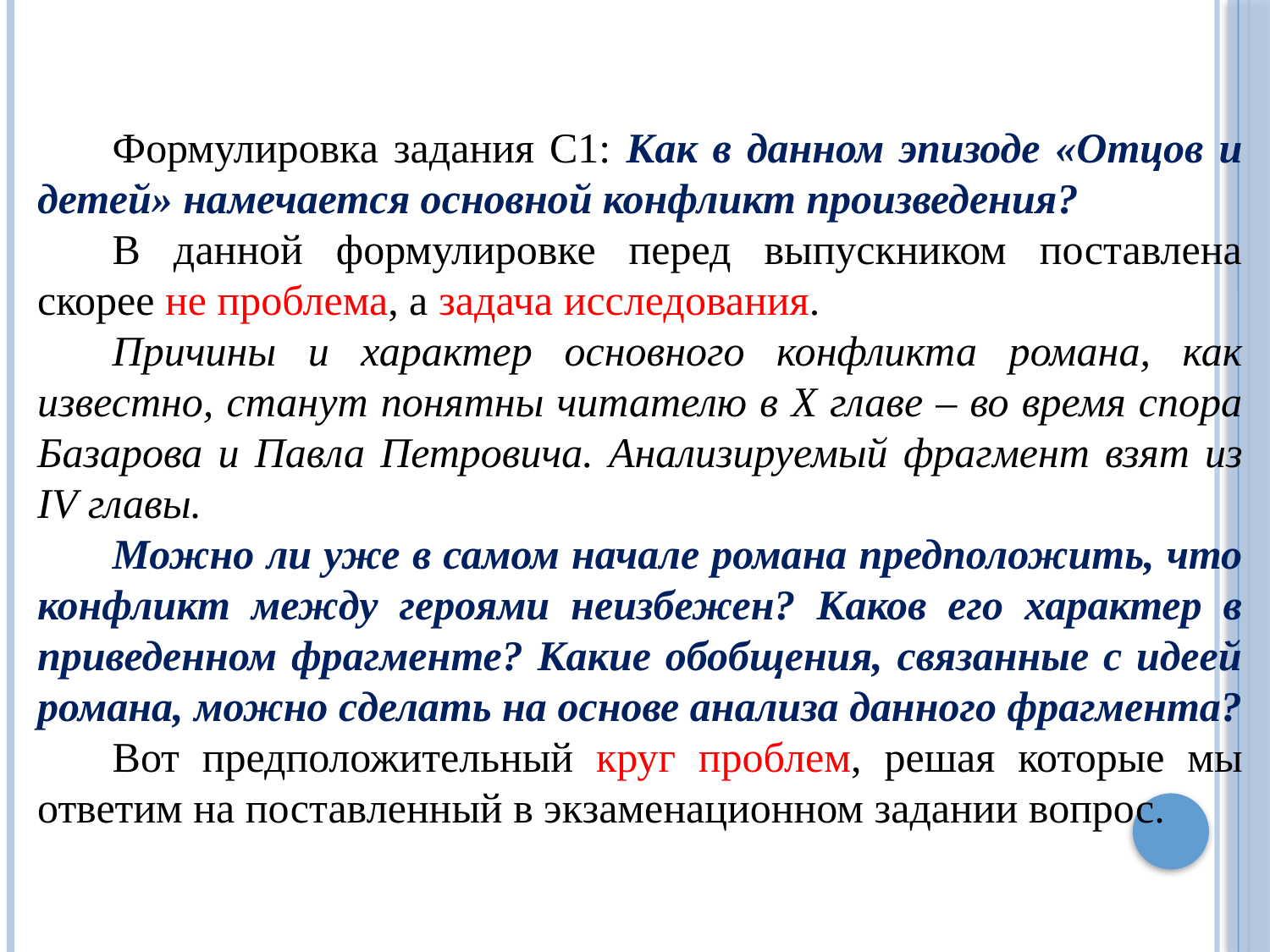

Формулировка задания С1: Как в данном эпизоде «Отцов и детей» намечается основной конфликт произведения?
В данной формулировке перед выпускником поставлена скорее не проблема, а задача исследования.
Причины и характер основного конфликта романа, как известно, станут понятны читателю в X главе – во время спора Базарова и Павла Петровича. Анализируемый фрагмент взят из IV главы.
Можно ли уже в самом начале романа предположить, что конфликт между героями неизбежен? Каков его характер в приведенном фрагменте? Какие обобщения, связанные с идеей романа, можно сделать на основе анализа данного фрагмента?
Вот предположительный круг проблем, решая которые мы ответим на поставленный в экзаменационном задании вопрос.